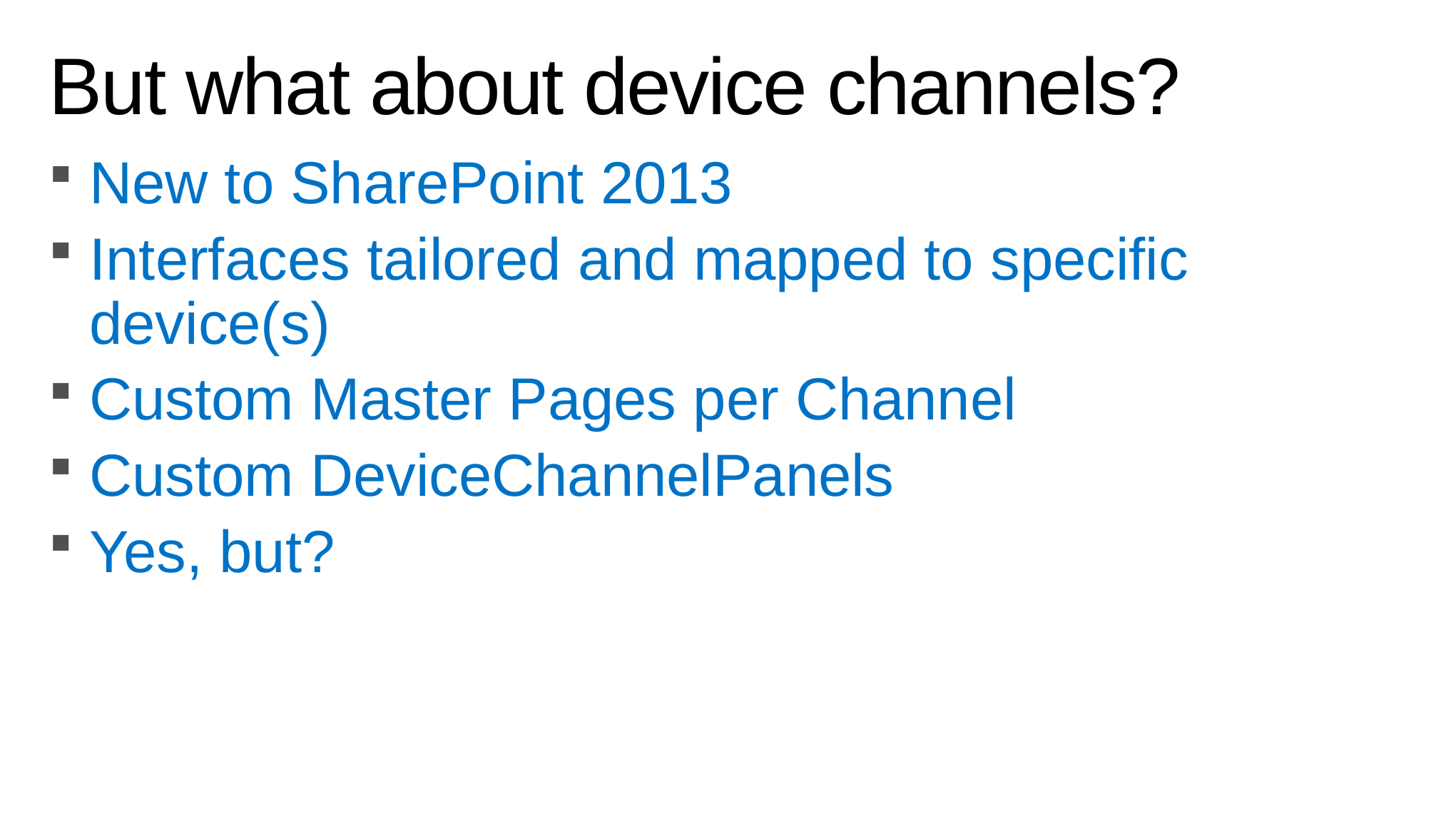

# But what about device channels?
New to SharePoint 2013
Interfaces tailored and mapped to specific device(s)
Custom Master Pages per Channel
Custom DeviceChannelPanels
Yes, but?